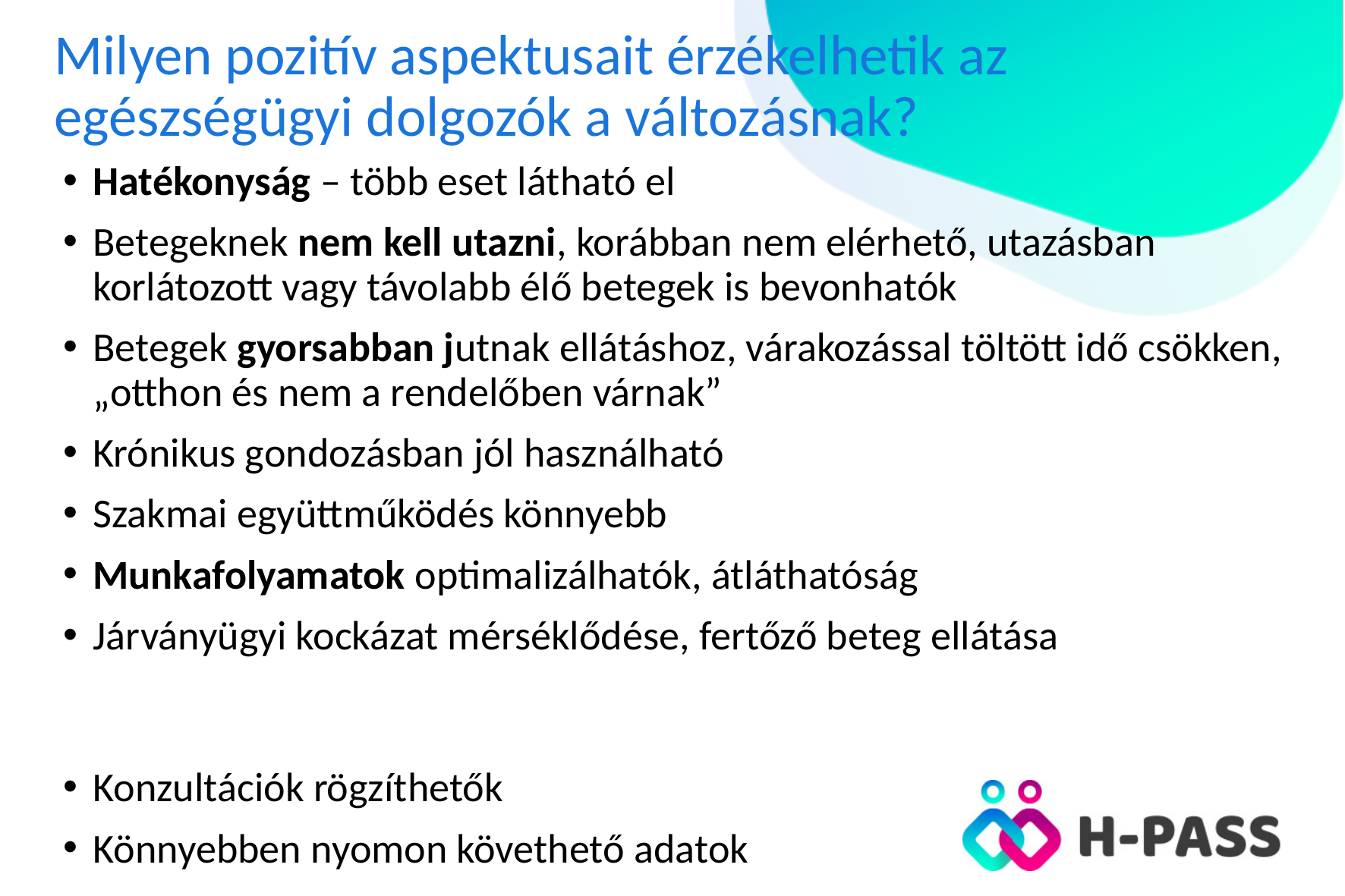

# Milyen pozitív aspektusait érzékelhetik az egészségügyi dolgozók a változásnak?
Hatékonyság – több eset látható el
Betegeknek nem kell utazni, korábban nem elérhető, utazásban korlátozott vagy távolabb élő betegek is bevonhatók
Betegek gyorsabban jutnak ellátáshoz, várakozással töltött idő csökken, „otthon és nem a rendelőben várnak”
Krónikus gondozásban jól használható
Szakmai együttműködés könnyebb
Munkafolyamatok optimalizálhatók, átláthatóság
Járványügyi kockázat mérséklődése, fertőző beteg ellátása

Konzultációk rögzíthetők
Könnyebben nyomon követhető adatok